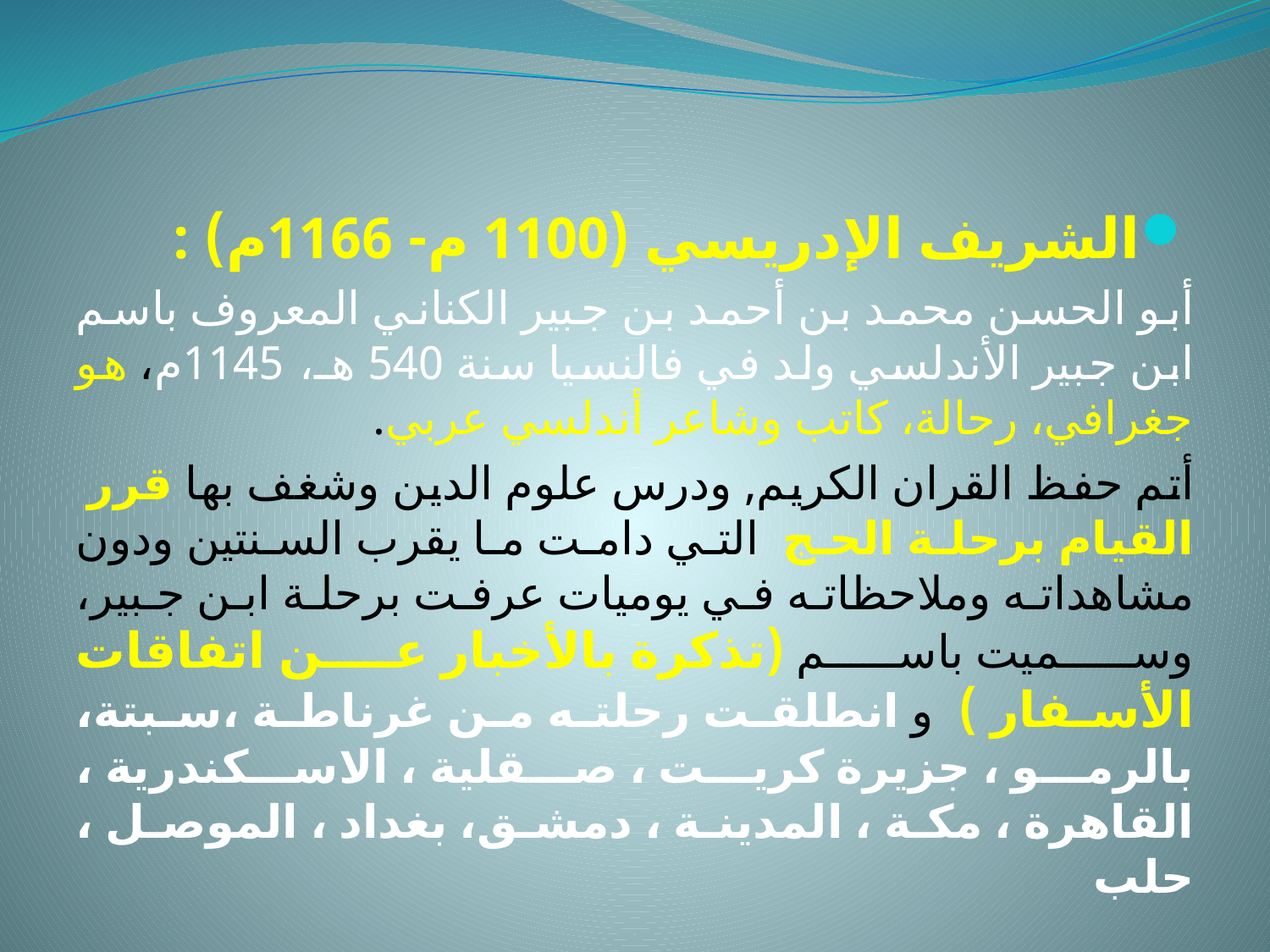

الشريف الإدريسي (1100 م- 1166م) :
أبو الحسن محمد بن أحمد بن جبير الكناني المعروف باسم ابن جبير الأندلسي ولد في فالنسيا سنة 540 هـ، 1145م، هو جغرافي، رحالة، كاتب وشاعر أندلسي عربي.
أتم حفظ القران الكريم, ودرس علوم الدين وشغف بها قرر  القيام برحلة الحج  التي دامت ما يقرب السنتين ودون مشاهداته وملاحظاته في يوميات عرفت برحلة ابن جبير، وسميت باسم (تذكرة بالأخبار عن اتفاقات الأسفار )  و انطلقت رحلته من غرناطة ،سبتة، بالرمو ، جزيرة كريت ، صقلية ، الاسكندرية ، القاهرة ، مكة ، المدينة ، دمشق، بغداد ، الموصل ، حلب